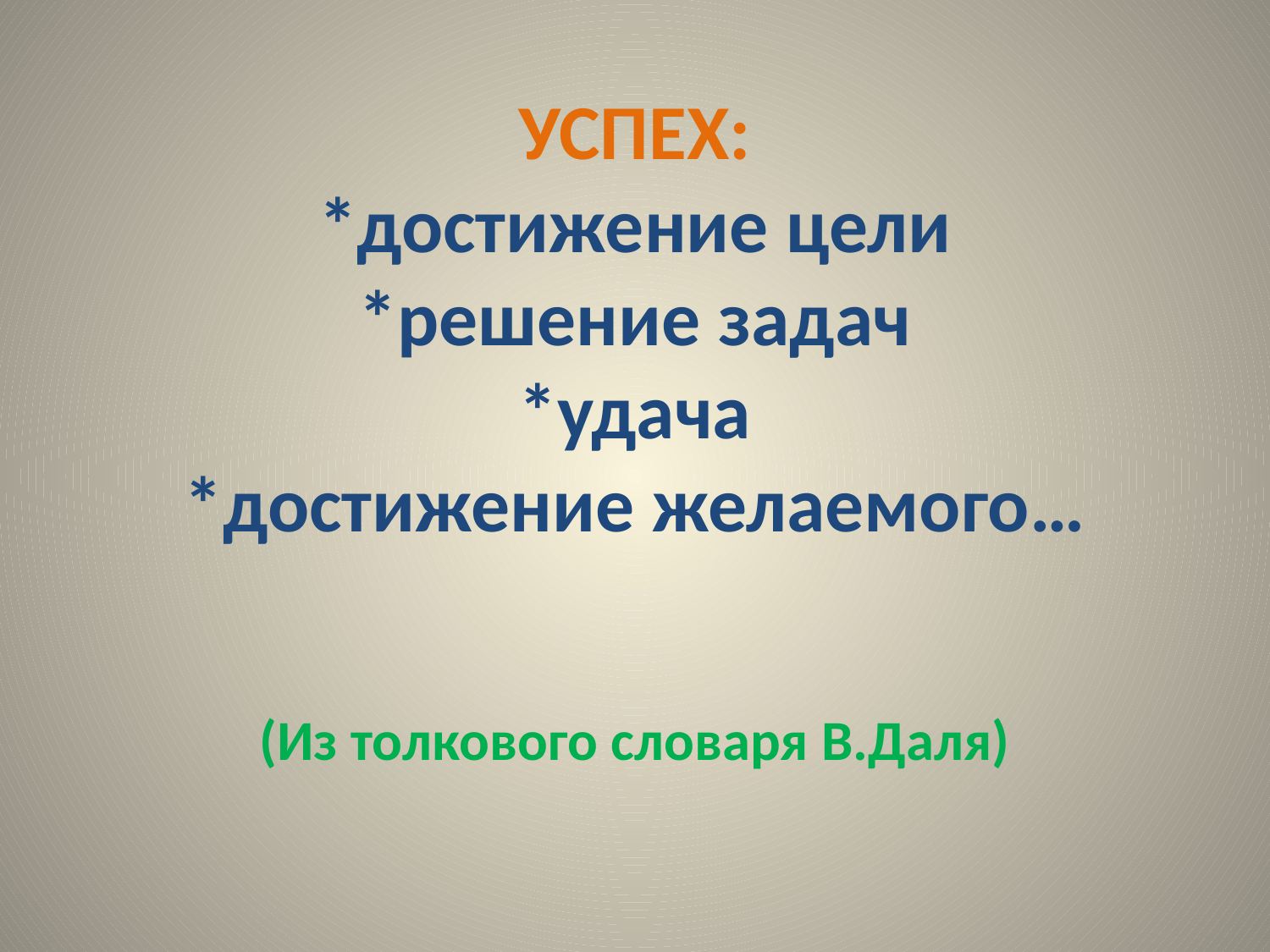

# УСПЕХ: *достижение цели *решение задач *удача *достижение желаемого…

(Из толкового словаря В.Даля)